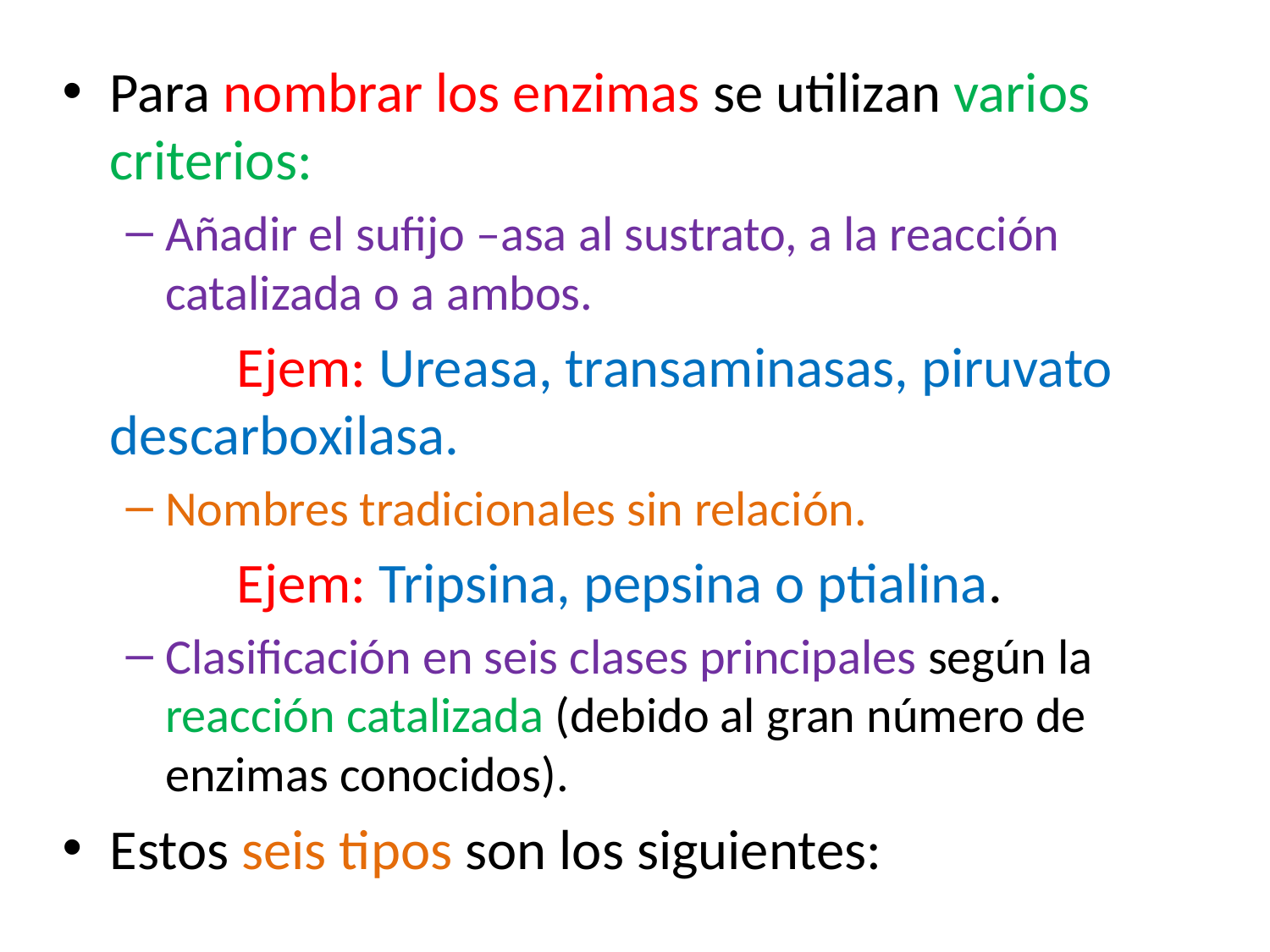

#
Para nombrar los enzimas se utilizan varios criterios:
Añadir el sufijo –asa al sustrato, a la reacción catalizada o a ambos.
		Ejem: Ureasa, transaminasas, piruvato 	descarboxilasa.
Nombres tradicionales sin relación.
		Ejem: Tripsina, pepsina o ptialina.
Clasificación en seis clases principales según la reacción catalizada (debido al gran número de enzimas conocidos).
Estos seis tipos son los siguientes: